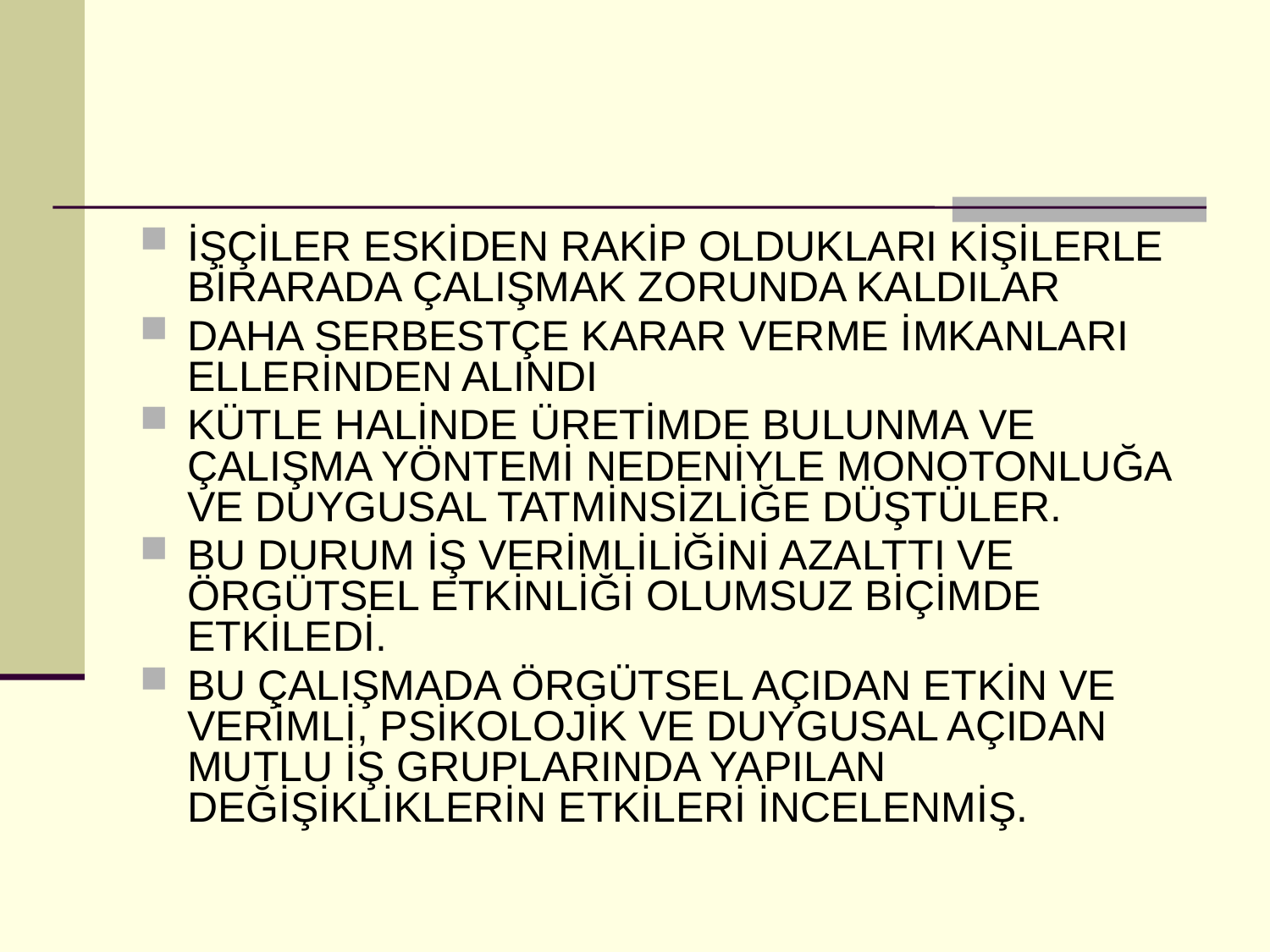

#
İŞÇİLER ESKİDEN RAKİP OLDUKLARI KİŞİLERLE BİRARADA ÇALIŞMAK ZORUNDA KALDILAR
DAHA SERBESTÇE KARAR VERME İMKANLARI ELLERİNDEN ALINDI
KÜTLE HALİNDE ÜRETİMDE BULUNMA VE ÇALIŞMA YÖNTEMİ NEDENİYLE MONOTONLUĞA VE DUYGUSAL TATMİNSİZLİĞE DÜŞTÜLER.
BU DURUM İŞ VERİMLİLİĞİNİ AZALTTI VE ÖRGÜTSEL ETKİNLİĞİ OLUMSUZ BİÇİMDE ETKİLEDİ.
BU ÇALIŞMADA ÖRGÜTSEL AÇIDAN ETKİN VE VERİMLİ, PSİKOLOJİK VE DUYGUSAL AÇIDAN MUTLU İŞ GRUPLARINDA YAPILAN DEĞİŞİKLİKLERİN ETKİLERİ İNCELENMİŞ.